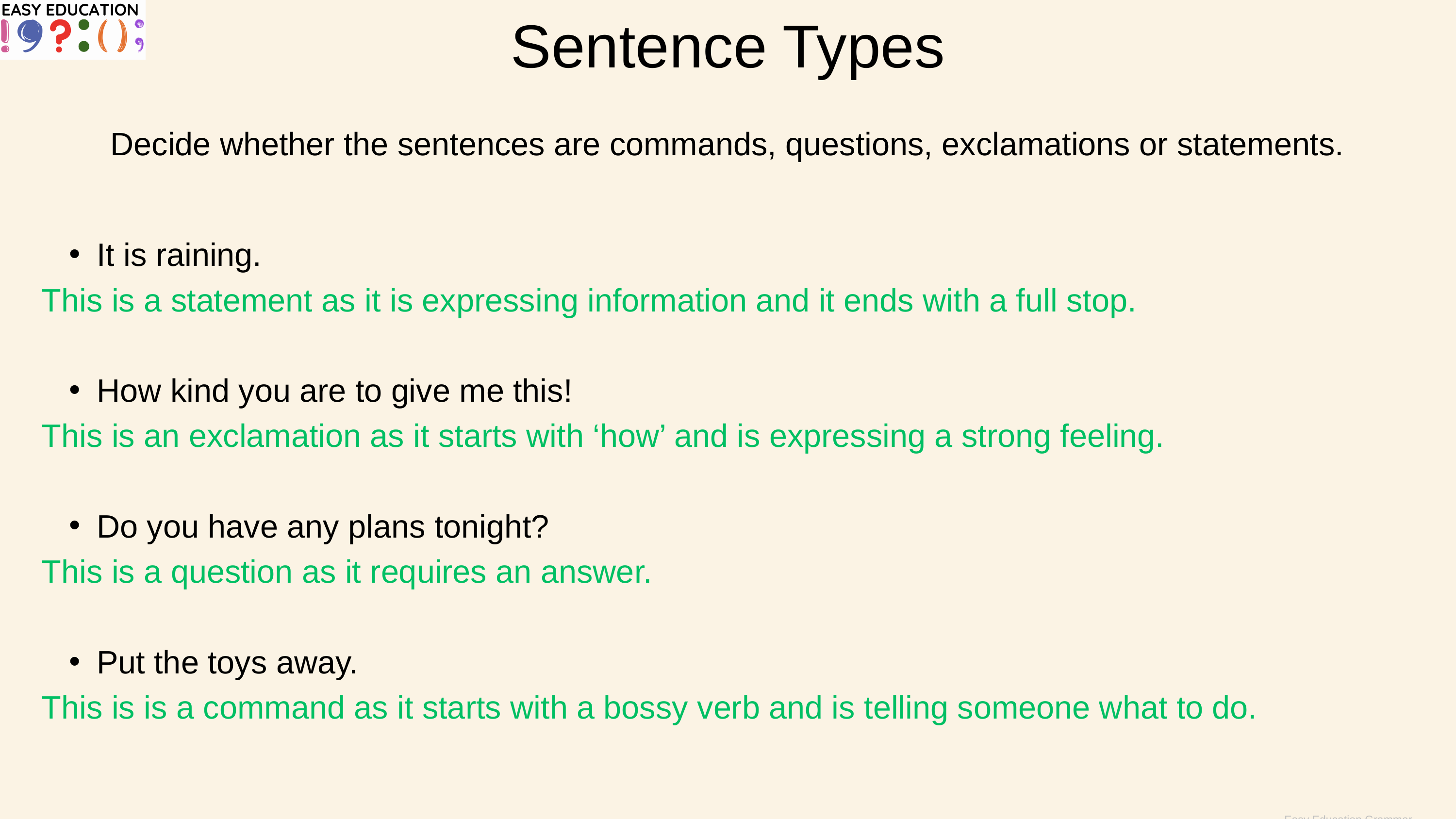

Sentence Types
Decide whether the sentences are commands, questions, exclamations or statements.
It is raining.
This is a statement as it is expressing information and it ends with a full stop.

How kind you are to give me this!
This is an exclamation as it starts with ‘how’ and is expressing a strong feeling.

Do you have any plans tonight?
This is a question as it requires an answer.

Put the toys away.
This is is a command as it starts with a bossy verb and is telling someone what to do.